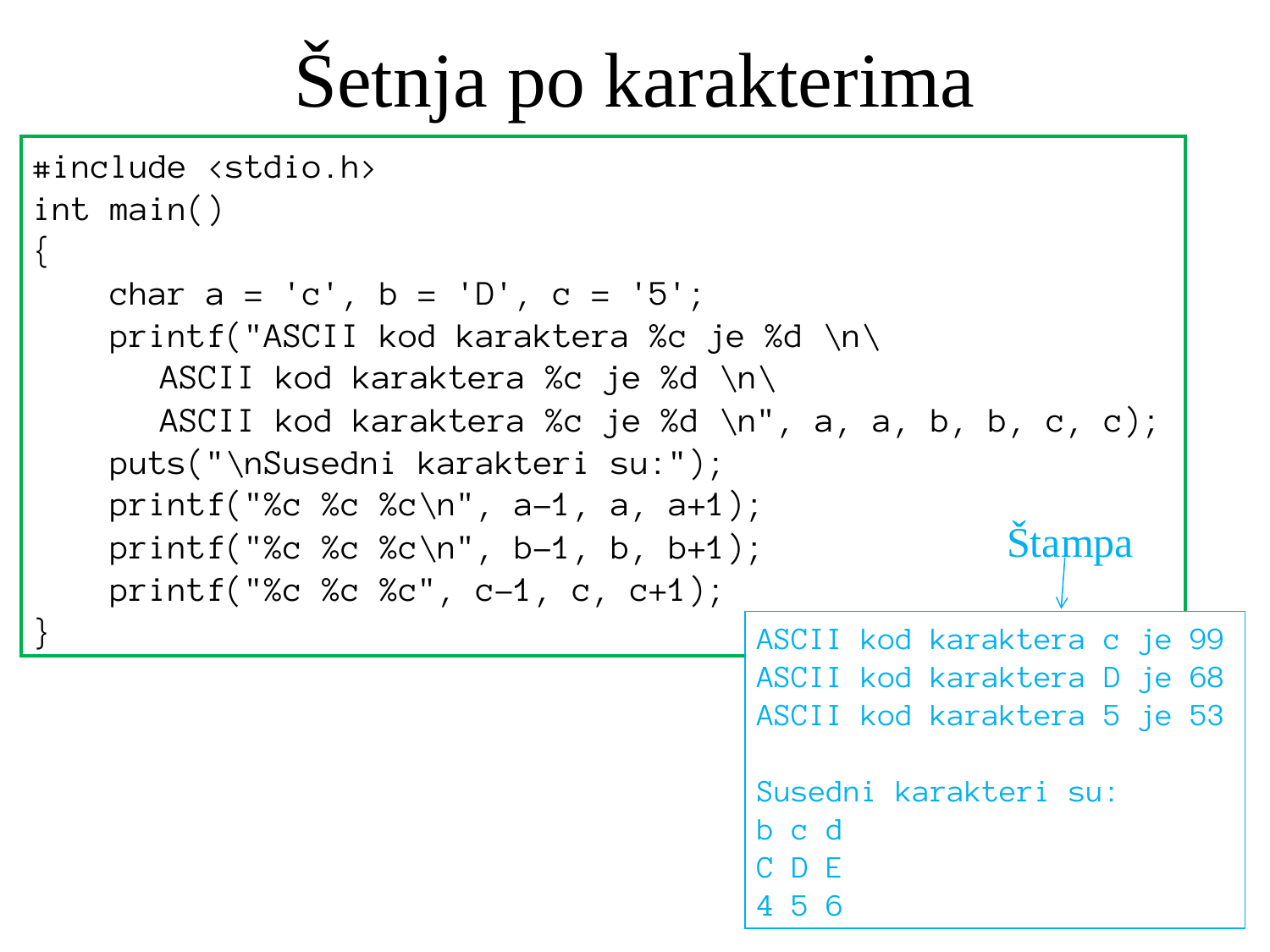

# Šetnja po karakterima
#include <stdio.h>
int main()
{
    char a = 'c', b = 'D', c = '5';
    printf("ASCII kod karaktera %c je %d \n\
	ASCII kod karaktera %c je %d \n\
	ASCII kod karaktera %c je %d \n", a, a, b, b, c, c);
    puts("\nSusedni karakteri su:");
    printf("%c %c %c\n", a-1, a, a+1);
    printf("%c %c %c\n", b-1, b, b+1);
    printf("%c %c %c", c-1, c, c+1);
}
Štampa
ASCII kod karaktera c je 99
ASCII kod karaktera D je 68
ASCII kod karaktera 5 je 53

Susedni karakteri su:
b c d
C D E
4 5 6